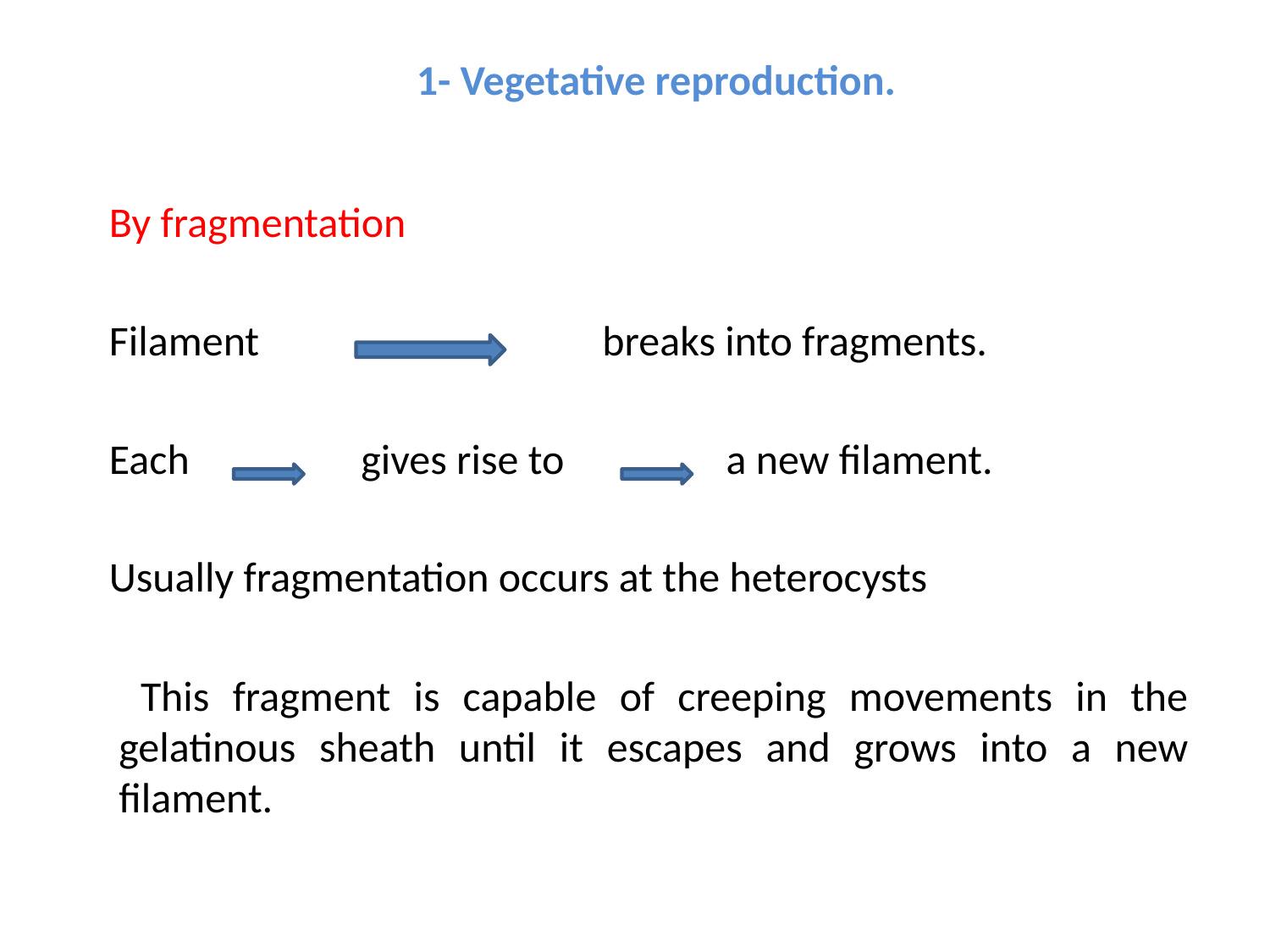

1- Vegetative reproduction.

    By fragmentation

    Filament                                    breaks into fragments.

    Each                  gives rise to                 a new filament.

    Usually fragmentation occurs at the heterocysts

   This fragment is capable of creeping movements in the gelatinous sheath until it escapes and grows into a new filament.